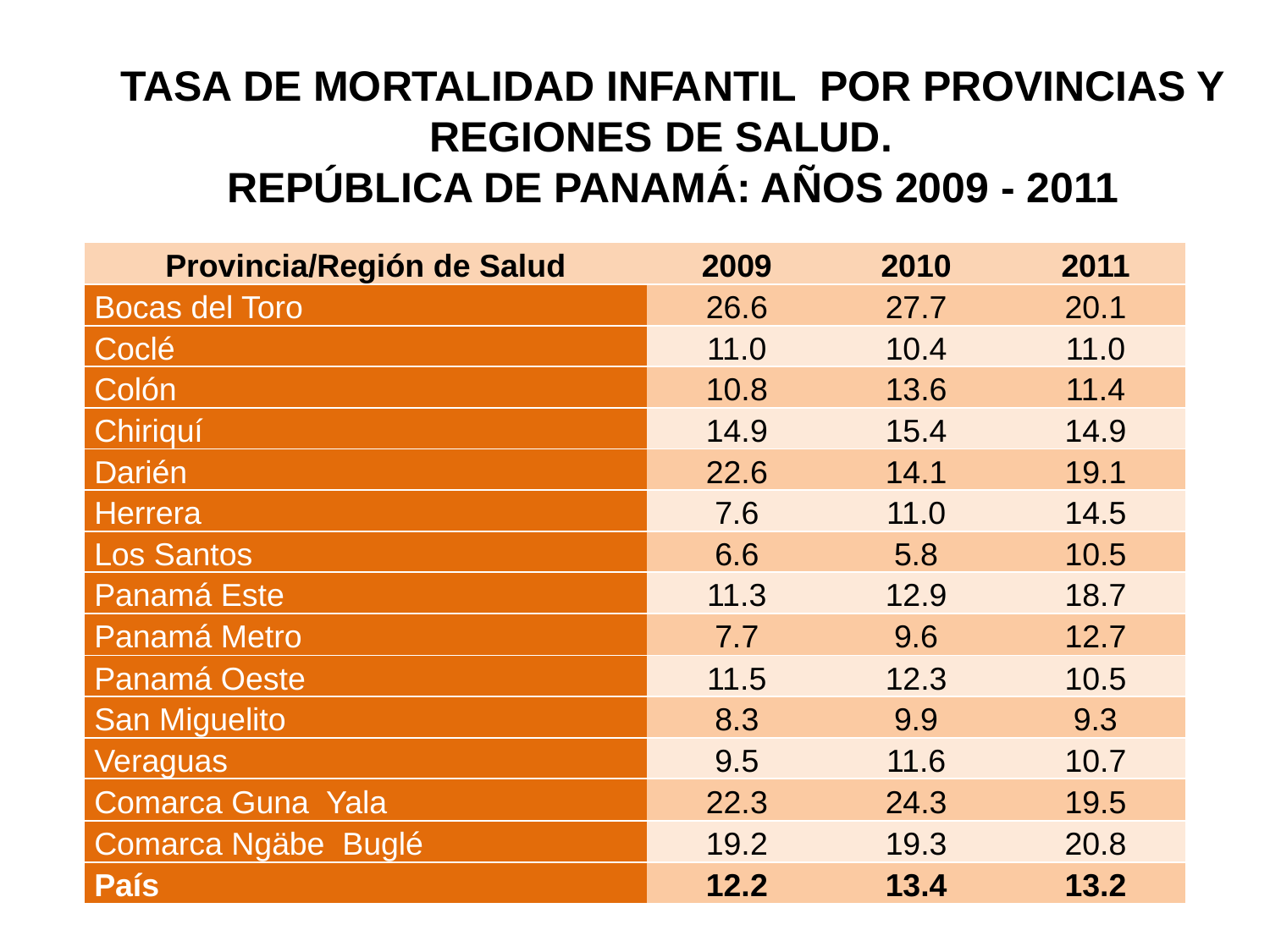

TASA DE MORTALIDAD INFANTIL  POR PROVINCIAS Y REGIONES DE SALUD.
REPÚBLICA DE PANAMÁ: AÑOS 2009 - 2011
| Provincia/Región de Salud | 2009 | 2010 | 2011 |
| --- | --- | --- | --- |
| Bocas del Toro | 26.6 | 27.7 | 20.1 |
| Coclé | 11.0 | 10.4 | 11.0 |
| Colón | 10.8 | 13.6 | 11.4 |
| Chiriquí | 14.9 | 15.4 | 14.9 |
| Darién | 22.6 | 14.1 | 19.1 |
| Herrera | 7.6 | 11.0 | 14.5 |
| Los Santos | 6.6 | 5.8 | 10.5 |
| Panamá Este | 11.3 | 12.9 | 18.7 |
| Panamá Metro | 7.7 | 9.6 | 12.7 |
| Panamá Oeste | 11.5 | 12.3 | 10.5 |
| San Miguelito | 8.3 | 9.9 | 9.3 |
| Veraguas | 9.5 | 11.6 | 10.7 |
| Comarca Guna Yala | 22.3 | 24.3 | 19.5 |
| Comarca Ngäbe Buglé | 19.2 | 19.3 | 20.8 |
| País | 12.2 | 13.4 | 13.2 |